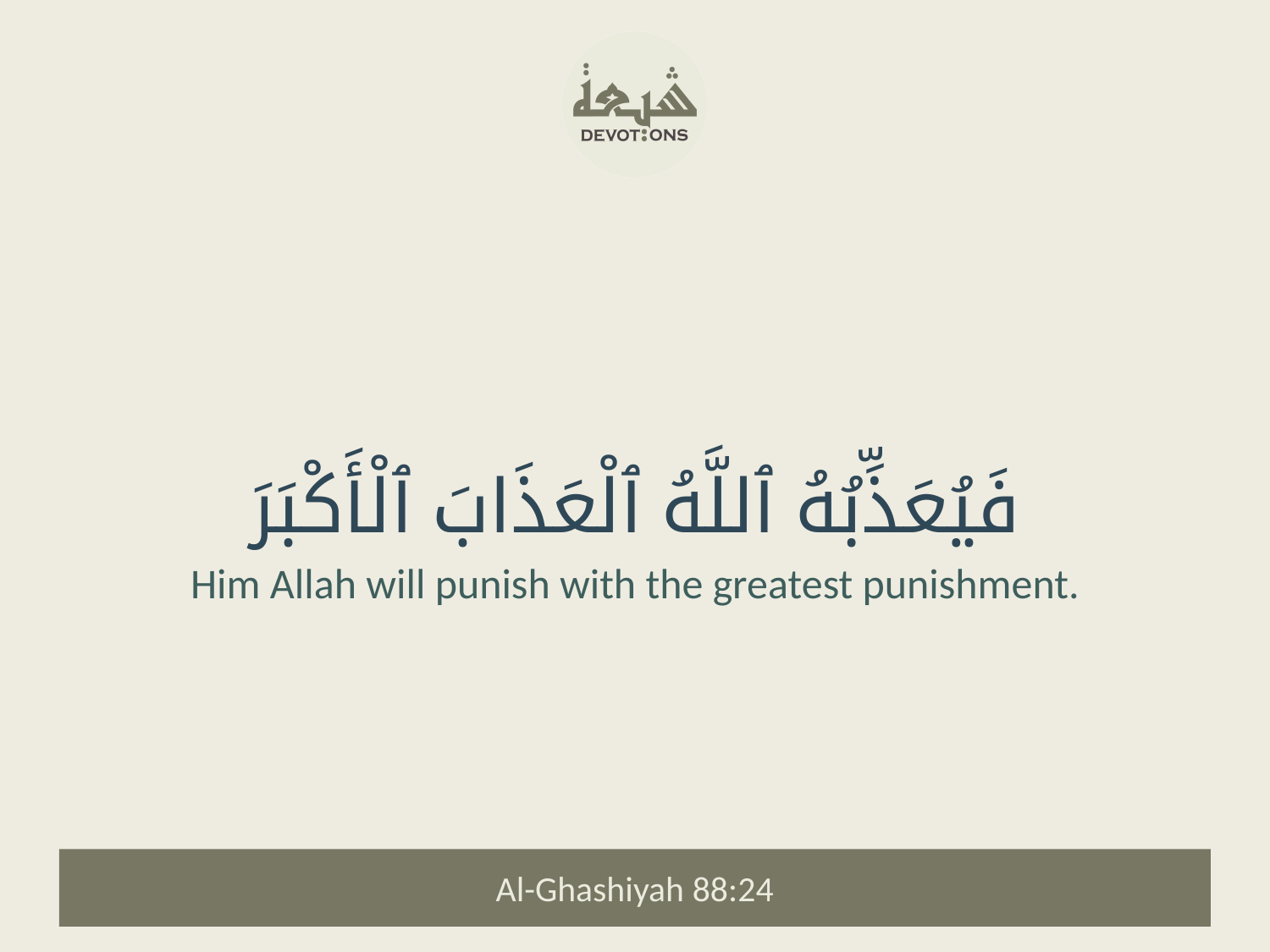

فَيُعَذِّبُهُ ٱللَّهُ ٱلْعَذَابَ ٱلْأَكْبَرَ
Him Allah will punish with the greatest punishment.
Al-Ghashiyah 88:24